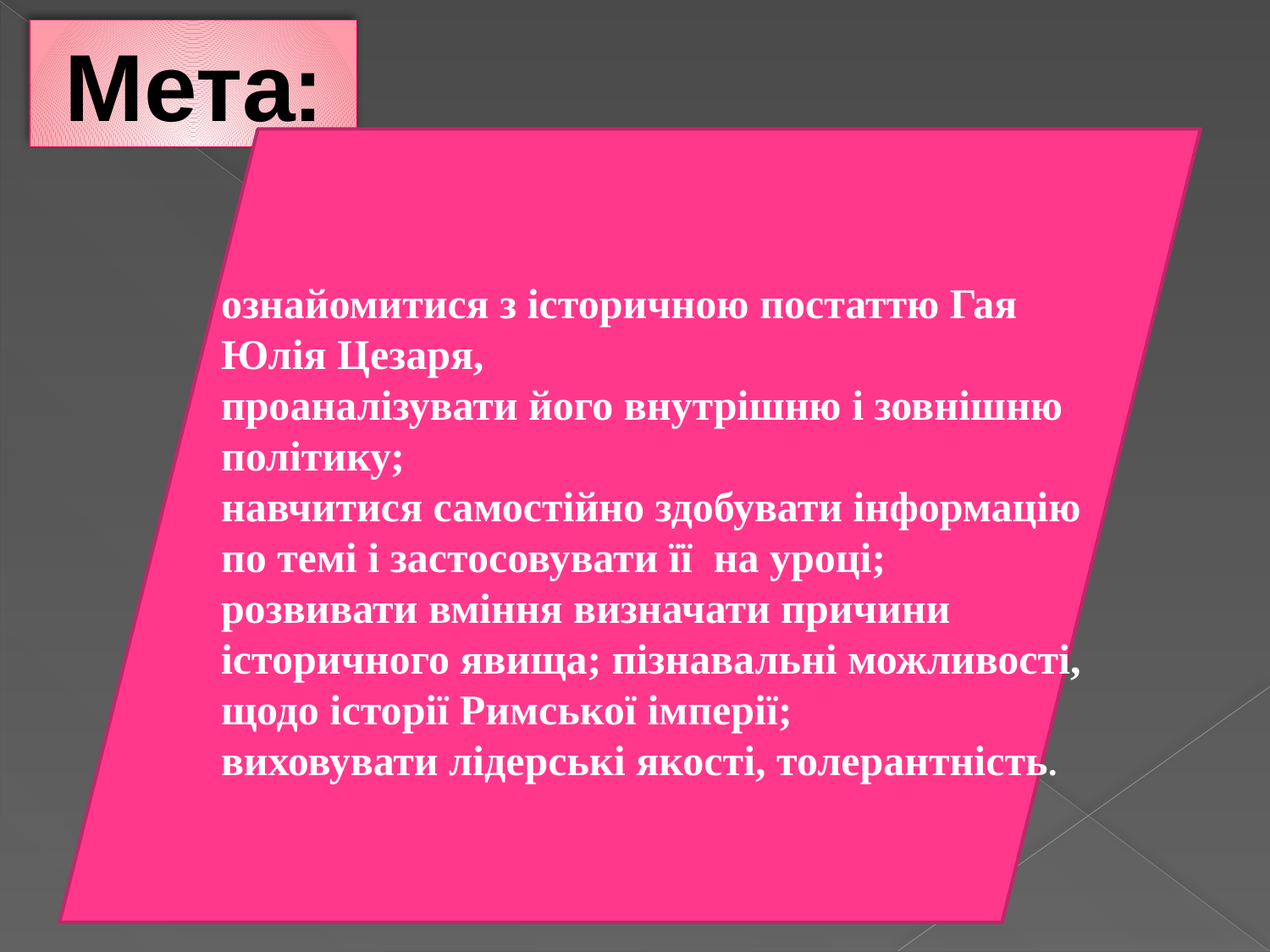

Мета:

ознайомитися з історичною постаттю Гая Юлія Цезаря,
проаналізувати його внутрішню і зовнішню політику;
навчитися самостійно здобувати інформацію по темі і застосовувати її  на уроці;
розвивати вміння визначати причини історичного явища; пізнавальні можливості, щодо історії Римської імперії;
виховувати лідерські якості, толерантність.